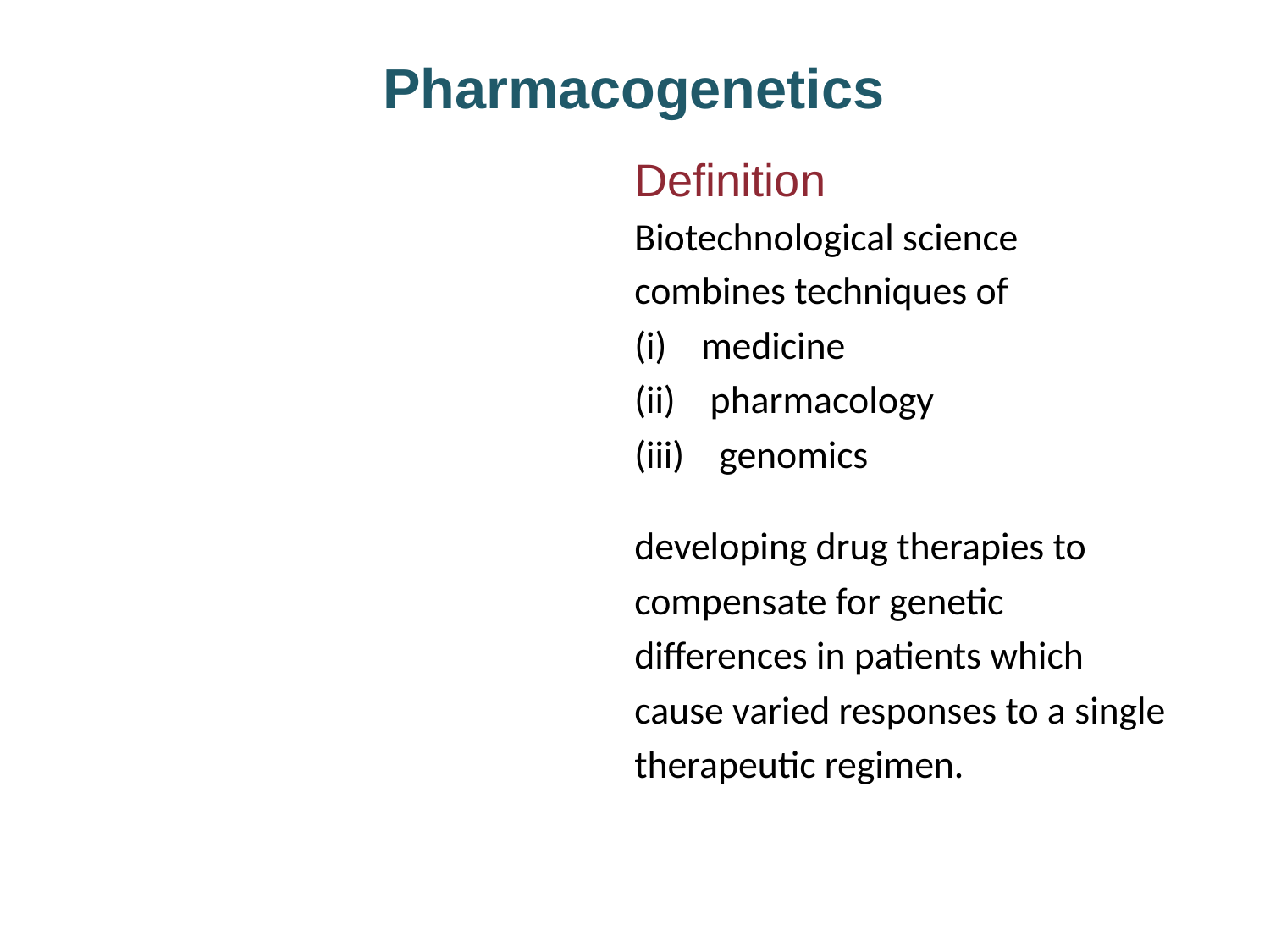

Pharmacogenetics
Definition
Biotechnological science combines techniques of
(i)    medicine
(ii)    pharmacology
(iii)    genomics
developing drug therapies to compensate for genetic differences in patients which cause varied responses to a single therapeutic regimen.